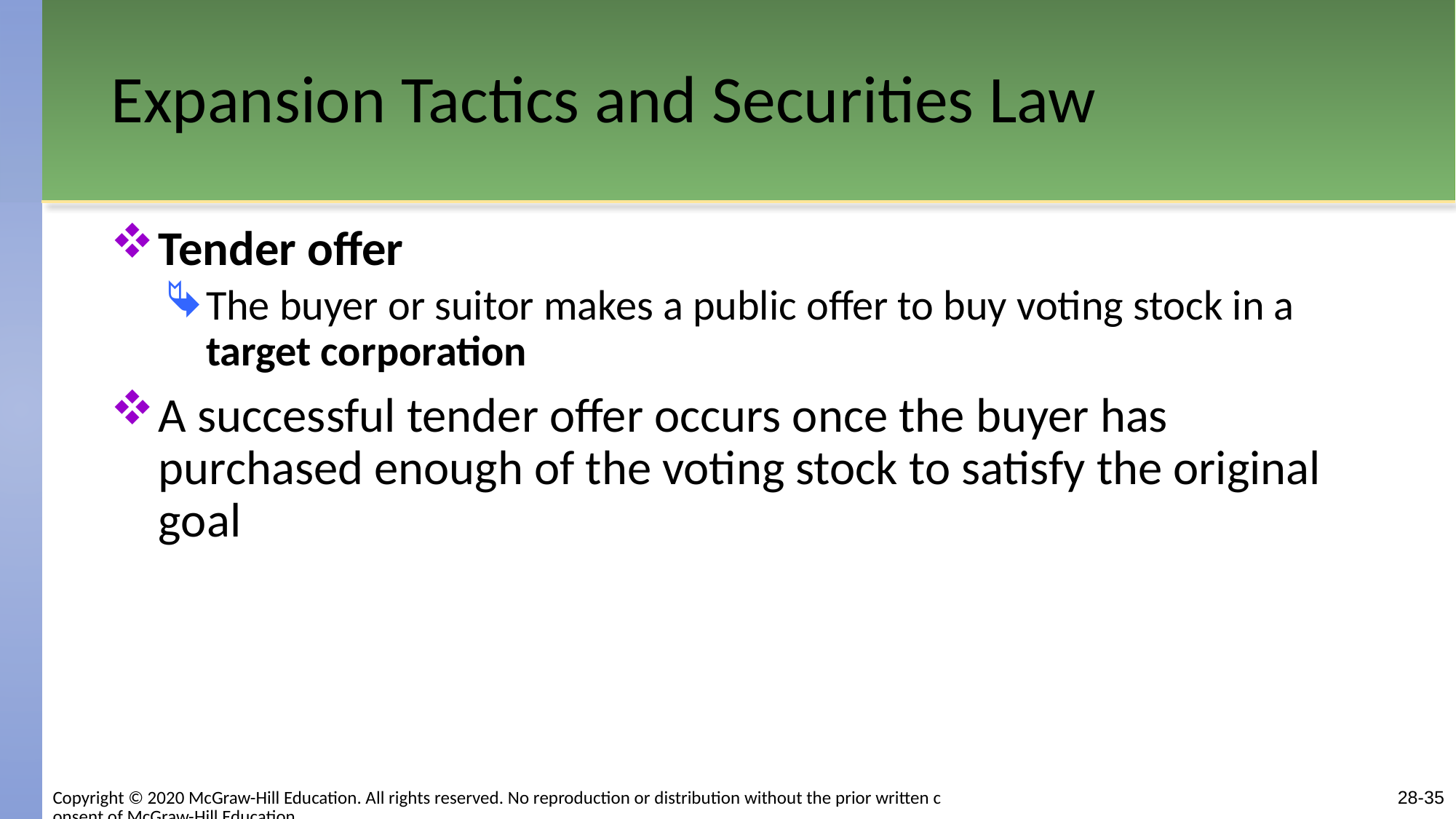

# Expansion Tactics and Securities Law
Tender offer
The buyer or suitor makes a public offer to buy voting stock in a target corporation
A successful tender offer occurs once the buyer has purchased enough of the voting stock to satisfy the original goal

Copyright © 2020 McGraw-Hill Education. All rights reserved. No reproduction or distribution without the prior written consent of McGraw-Hill Education.
28-35